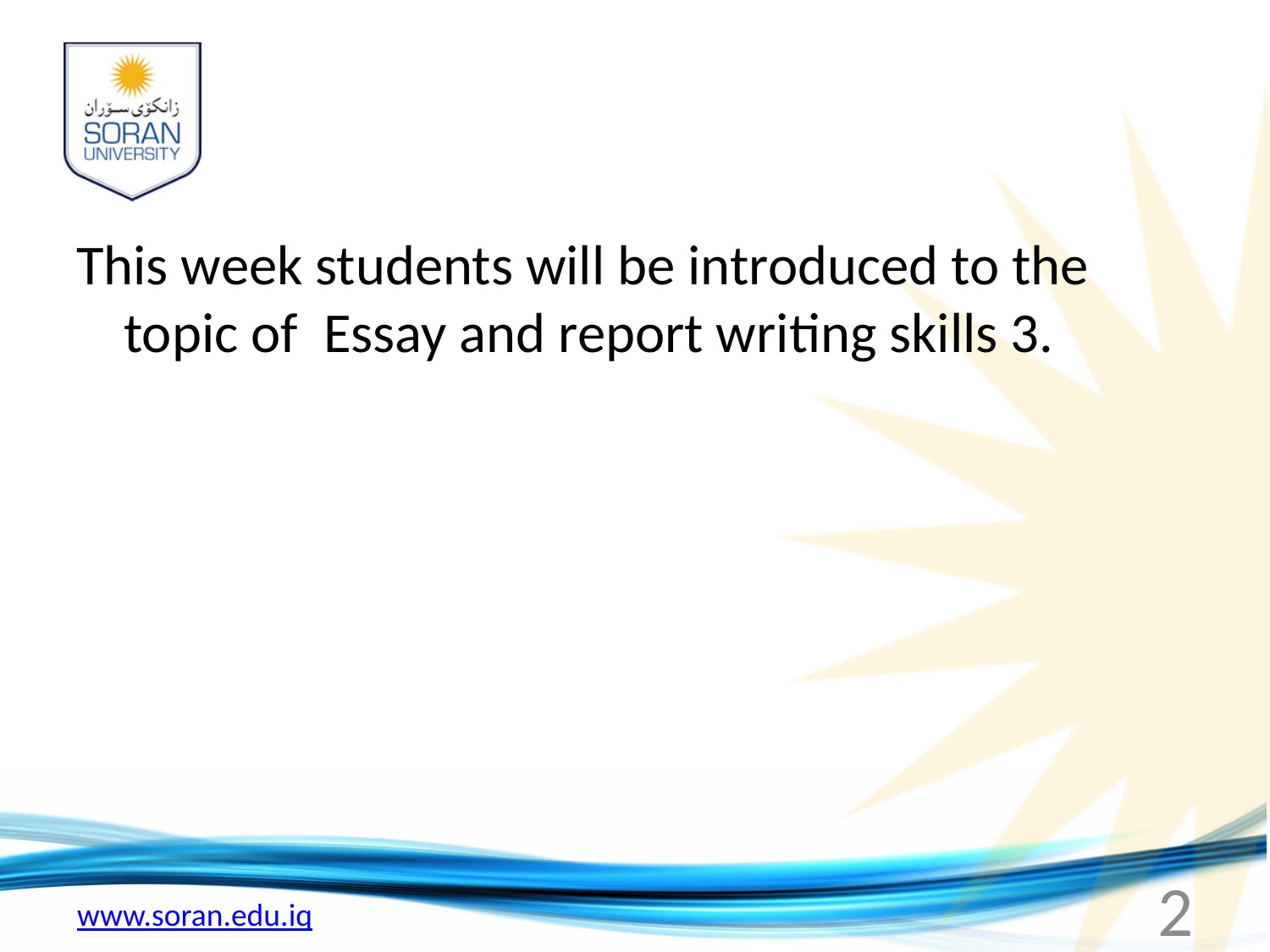

#
This week students will be introduced to the topic of  Essay and report writing skills 3.
2